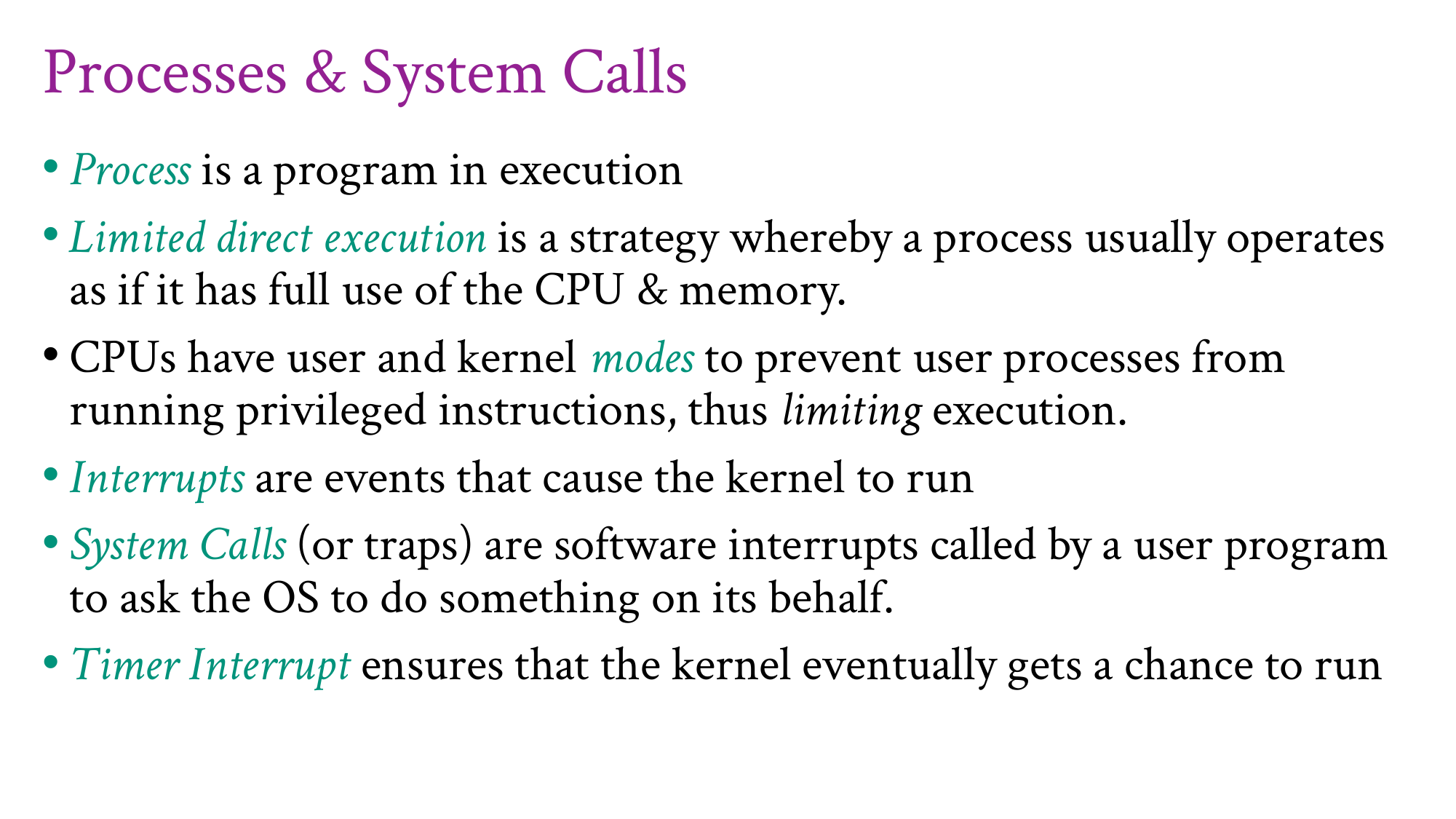

# Processes & System Calls
Process is a program in execution
Limited direct execution is a strategy whereby a process usually operates as if it has full use of the CPU & memory.
CPUs have user and kernel modes to prevent user processes from running privileged instructions, thus limiting execution.
Interrupts are events that cause the kernel to run
System Calls (or traps) are software interrupts called by a user program to ask the OS to do something on its behalf.
Timer Interrupt ensures that the kernel eventually gets a chance to run